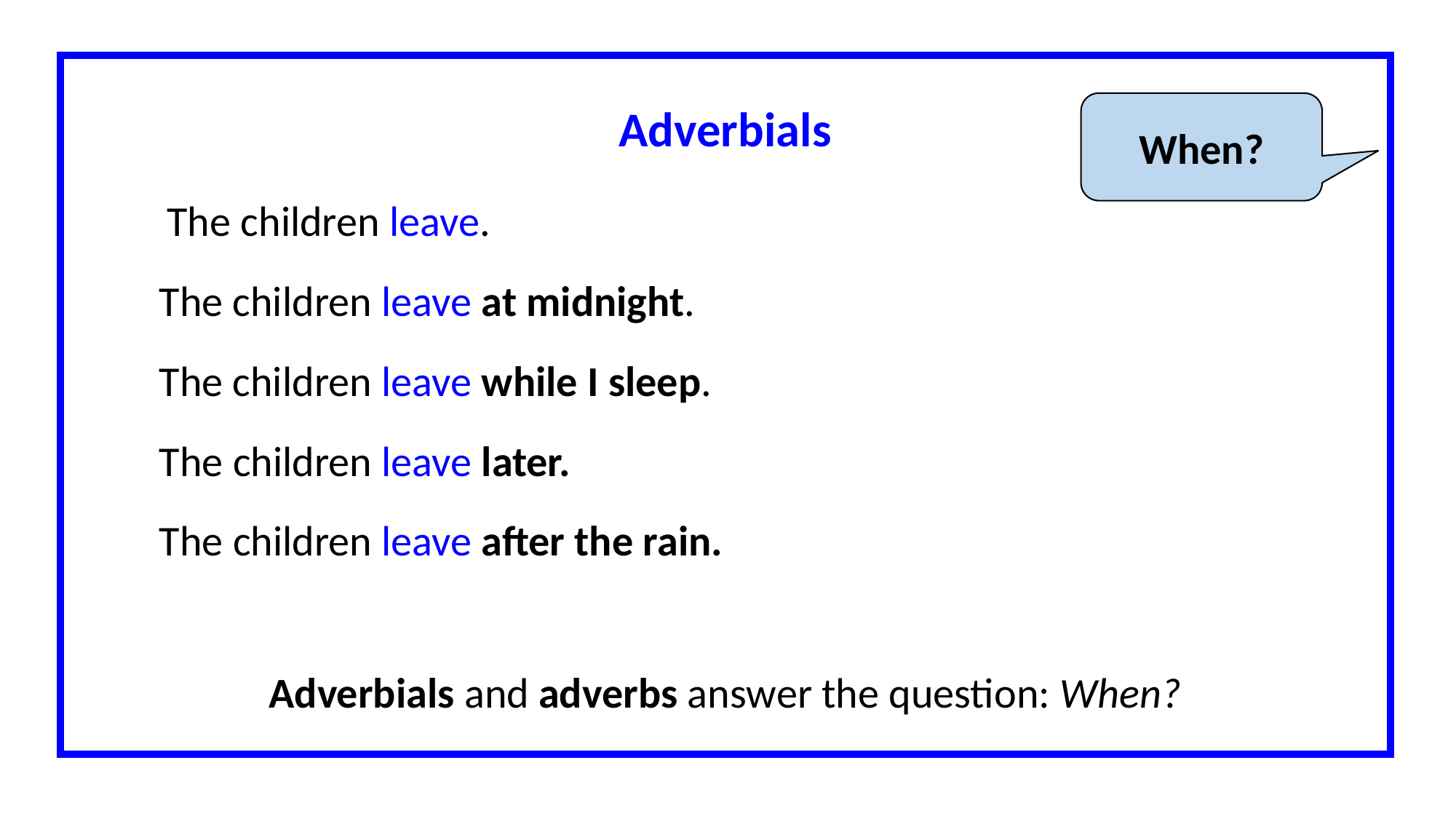

Adverbials
When?
The children leave.
The children leave at midnight.
The children leave while I sleep.
The children leave later.
The children leave after the rain.
Adverbials and adverbs answer the question: When?